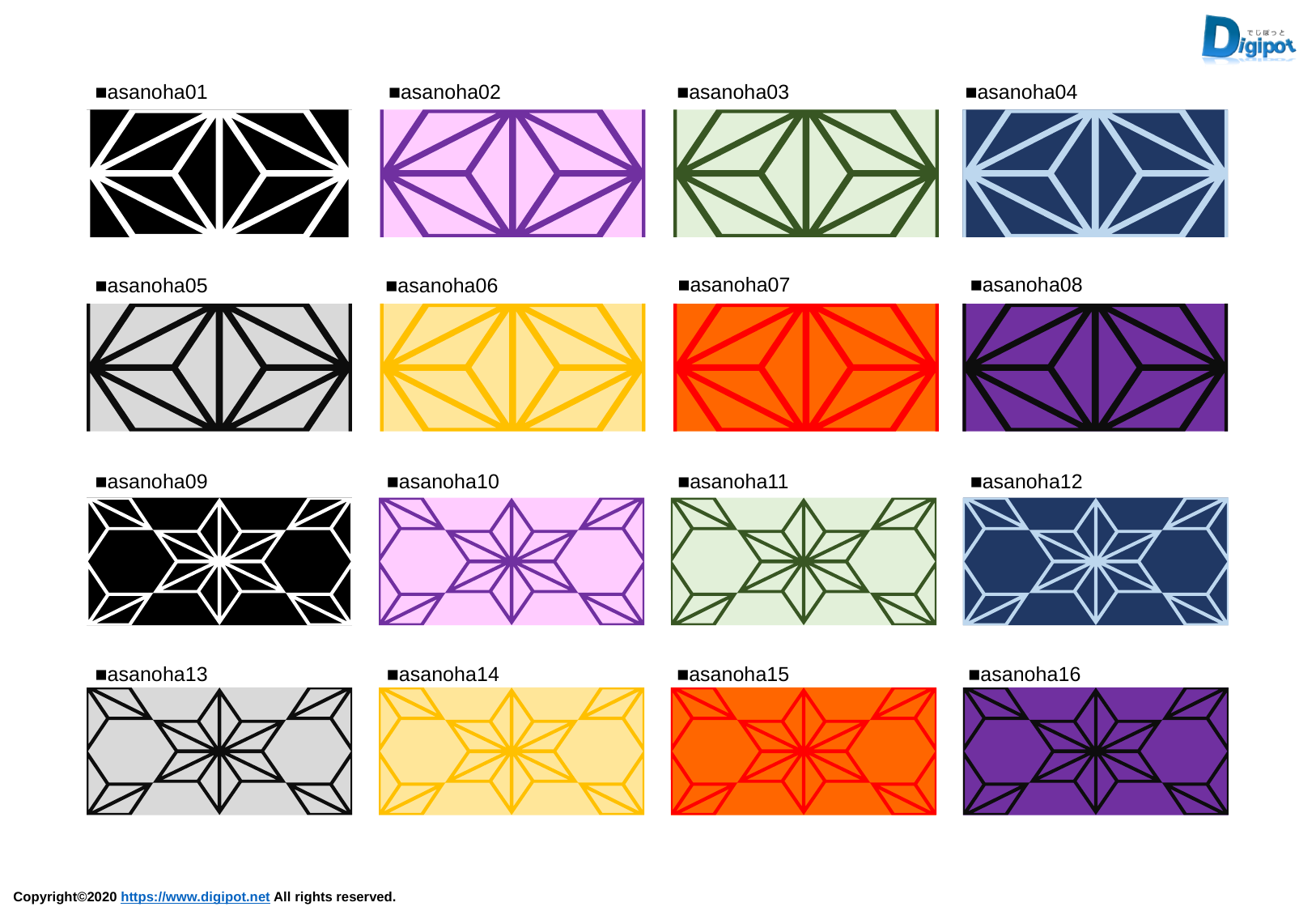

■asanoha01
■asanoha02
■asanoha03
■asanoha04

■asanoha07
■asanoha08
■asanoha05
■asanoha06

■asanoha09
■asanoha10
■asanoha11
■asanoha12

■asanoha13
■asanoha14
■asanoha15
■asanoha16